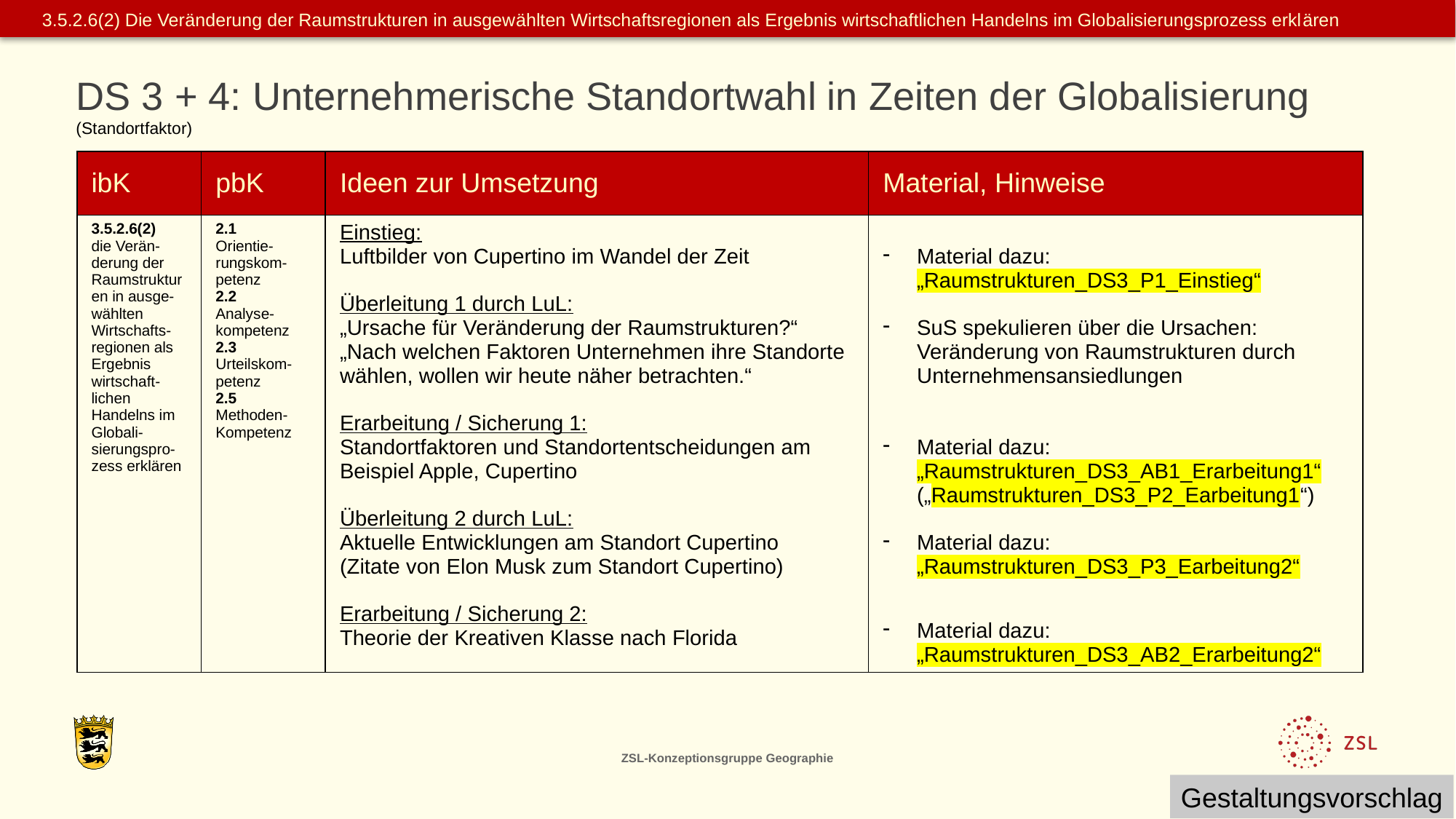

3.5.2.6(2) Die Veränderung der Raumstrukturen in ausgewählten Wirtschaftsregionen als Ergebnis wirtschaftlichen Handelns im Globalisierungsprozess erklären
DS 3 + 4: Unternehmerische Standortwahl in Zeiten der Globalisierung
(Standortfaktor)
| ibK | pbK | Ideen zur Umsetzung | Material, Hinweise |
| --- | --- | --- | --- |
| 3.5.2.6(2) die Verän-derung der Raumstrukturen in ausge-wählten Wirtschafts-regionen als Ergebnis wirtschaft-lichen Handelns im Globali-sierungspro-zess erklären | 2.1 Orientie-rungskom-petenz 2.2 Analyse-kompetenz 2.3 Urteilskom-petenz 2.5 Methoden- Kompetenz | Einstieg: Luftbilder von Cupertino im Wandel der Zeit Überleitung 1 durch LuL: „Ursache für Veränderung der Raumstrukturen?“ „Nach welchen Faktoren Unternehmen ihre Standorte wählen, wollen wir heute näher betrachten.“ Erarbeitung / Sicherung 1: Standortfaktoren und Standortentscheidungen am Beispiel Apple, Cupertino Überleitung 2 durch LuL: Aktuelle Entwicklungen am Standort Cupertino (Zitate von Elon Musk zum Standort Cupertino) Erarbeitung / Sicherung 2: Theorie der Kreativen Klasse nach Florida | Material dazu: „Raumstrukturen\_DS3\_P1\_Einstieg“ SuS spekulieren über die Ursachen: Veränderung von Raumstrukturen durch Unternehmensansiedlungen Material dazu: „Raumstrukturen\_DS3\_AB1\_Erarbeitung1“ („Raumstrukturen\_DS3\_P2\_Earbeitung1“) Material dazu: „Raumstrukturen\_DS3\_P3\_Earbeitung2“ Material dazu: „Raumstrukturen\_DS3\_AB2\_Erarbeitung2“ |
ZSL-Konzeptionsgruppe Geographie
Gestaltungsvorschlag